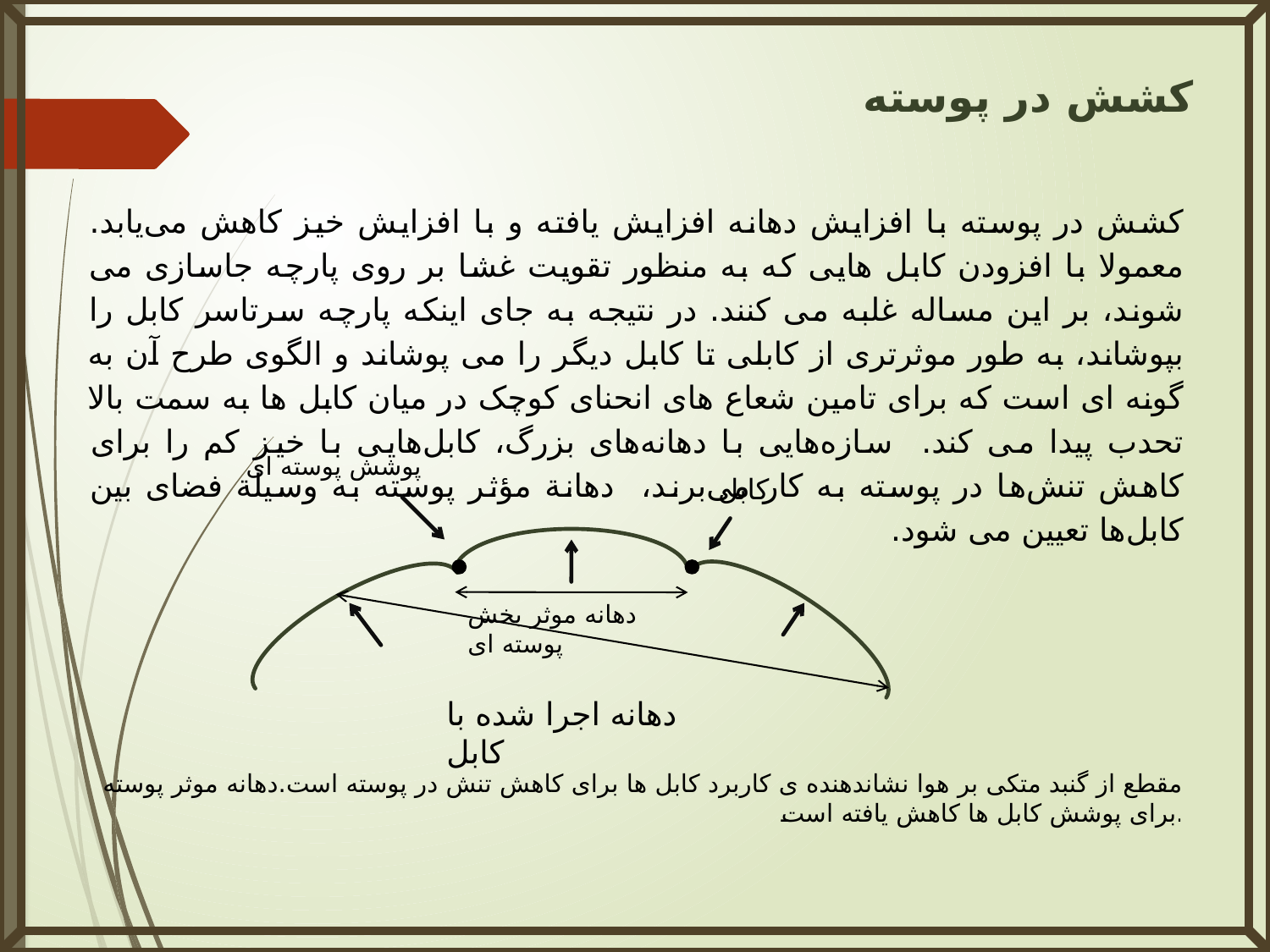

# کشش در پوسته
کشش در پوسته با افزایش دهانه افزایش یافته و با افزایش خیز کاهش می‌یابد. معمولا با افزودن کابل هایی که به منظور تقویت غشا بر روی پارچه جاسازی می شوند، بر این مساله غلبه می کنند. در نتیجه به جای اینکه پارچه سرتاسر کابل را بپوشاند، به طور موثرتری از کابلی تا کابل دیگر را می پوشاند و الگوی طرح آن به گونه ای است که برای تامین شعاع های انحنای کوچک در میان کابل ها به سمت بالا تحدب پیدا می کند.  سازه‌هایی با دهانه‌های بزرگ، کابل‌هایی با خیز کم را برای کاهش تنش‌ها در پوسته به کار می‌برند،  دهانة مؤثر پوسته به وسیلة فضای بین کابل‌ها تعیین می شود.
پوشش پوسته ای
کابل

دهانه موثر بخش پوسته ای

دهانه اجرا شده با کابل
مقطع از گنبد متکی بر هوا نشاندهنده ی کاربرد کابل ها برای کاهش تنش در پوسته است.دهانه موثر پوسته برای پوشش کابل ها کاهش یافته است.